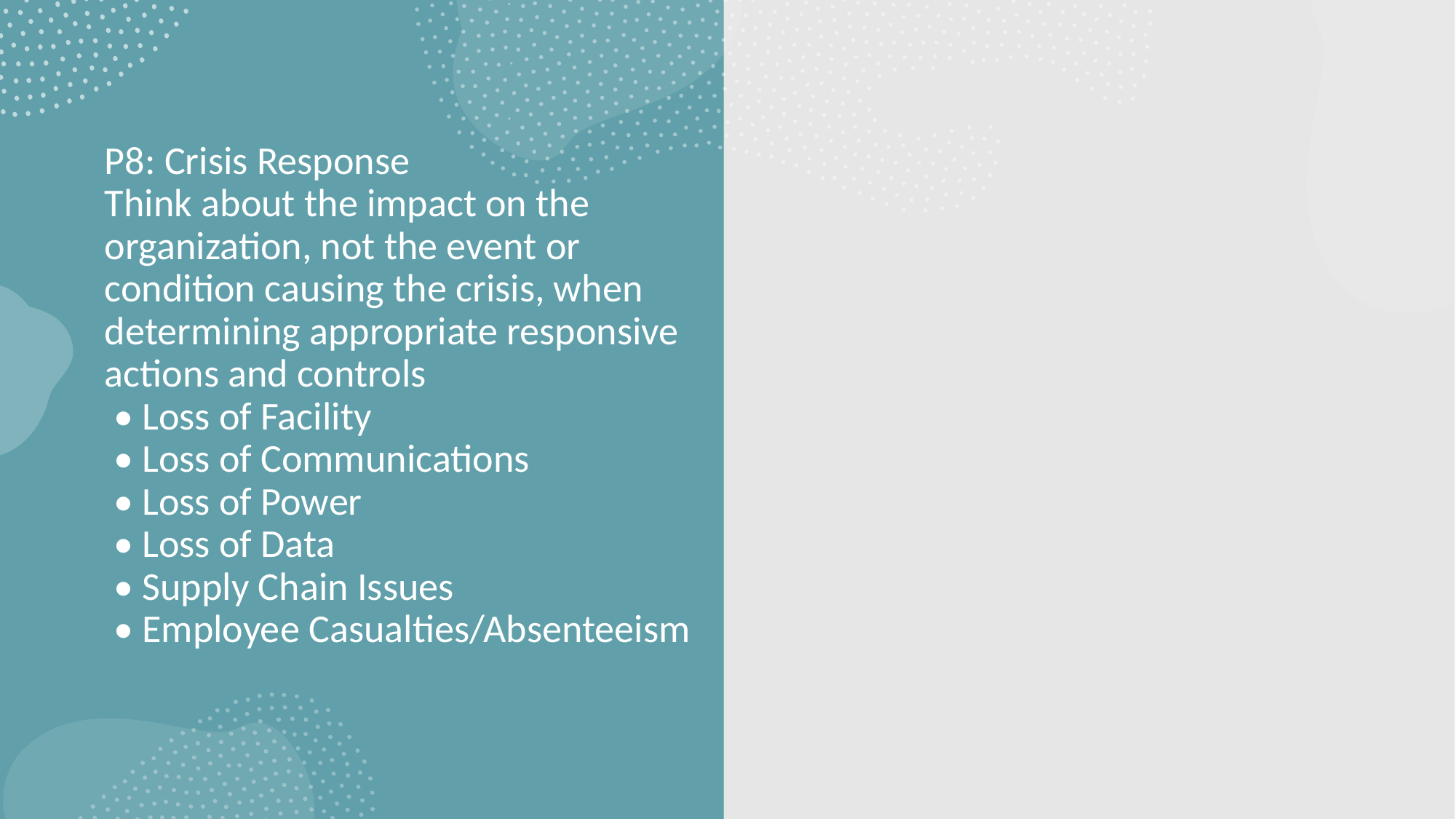

# P8: Crisis Response Think about the impact on the organization, not the event or condition causing the crisis, when determining appropriate responsive actions and controls • Loss of Facility • Loss of Communications • Loss of Power • Loss of Data • Supply Chain Issues • Employee Casualties/Absenteeism